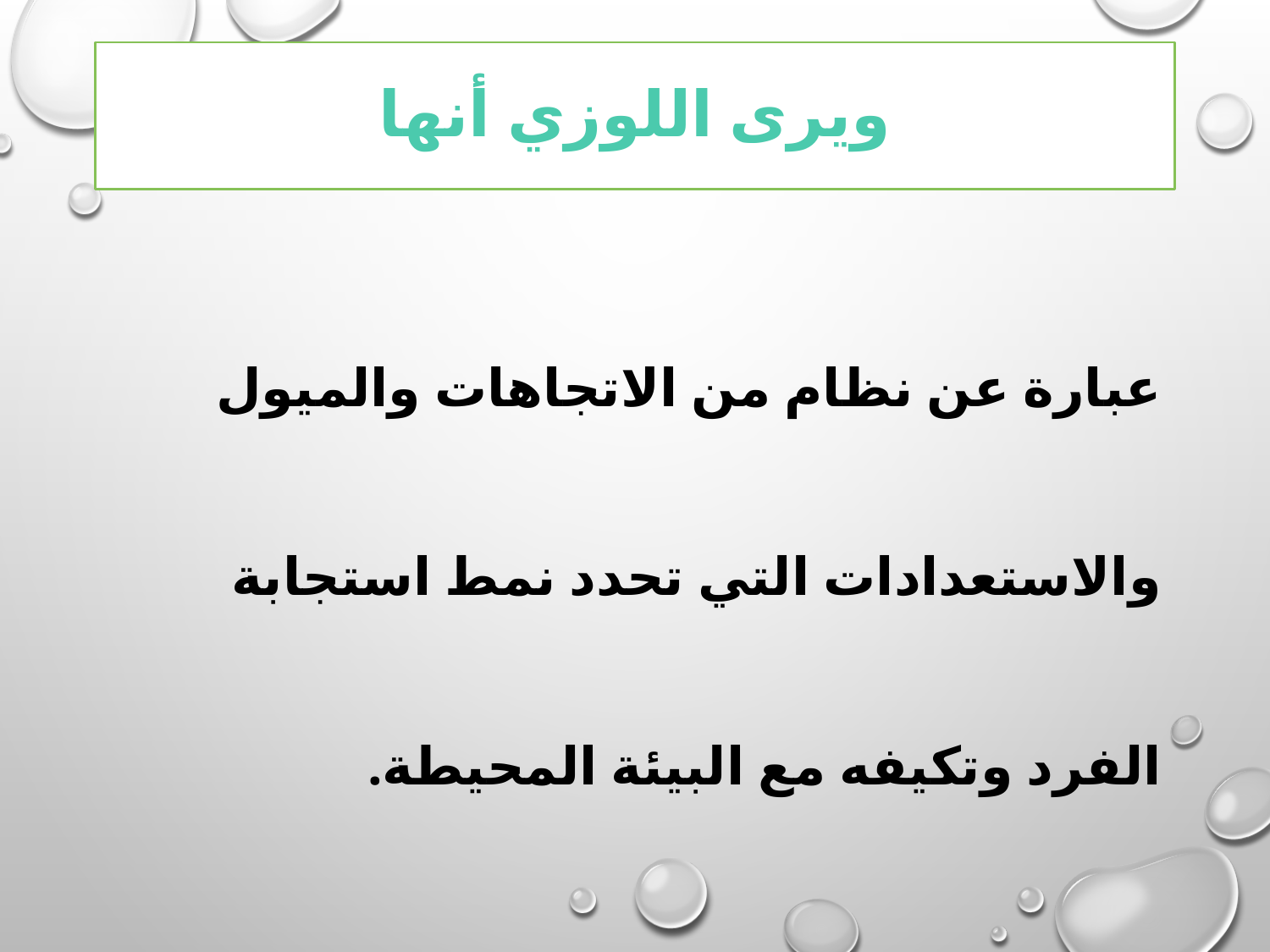

# ويرى اللوزي أنها
عبارة عن نظام من الاتجاهات والميول والاستعدادات التي تحدد نمط استجابة الفرد وتكيفه مع البيئة المحيطة.